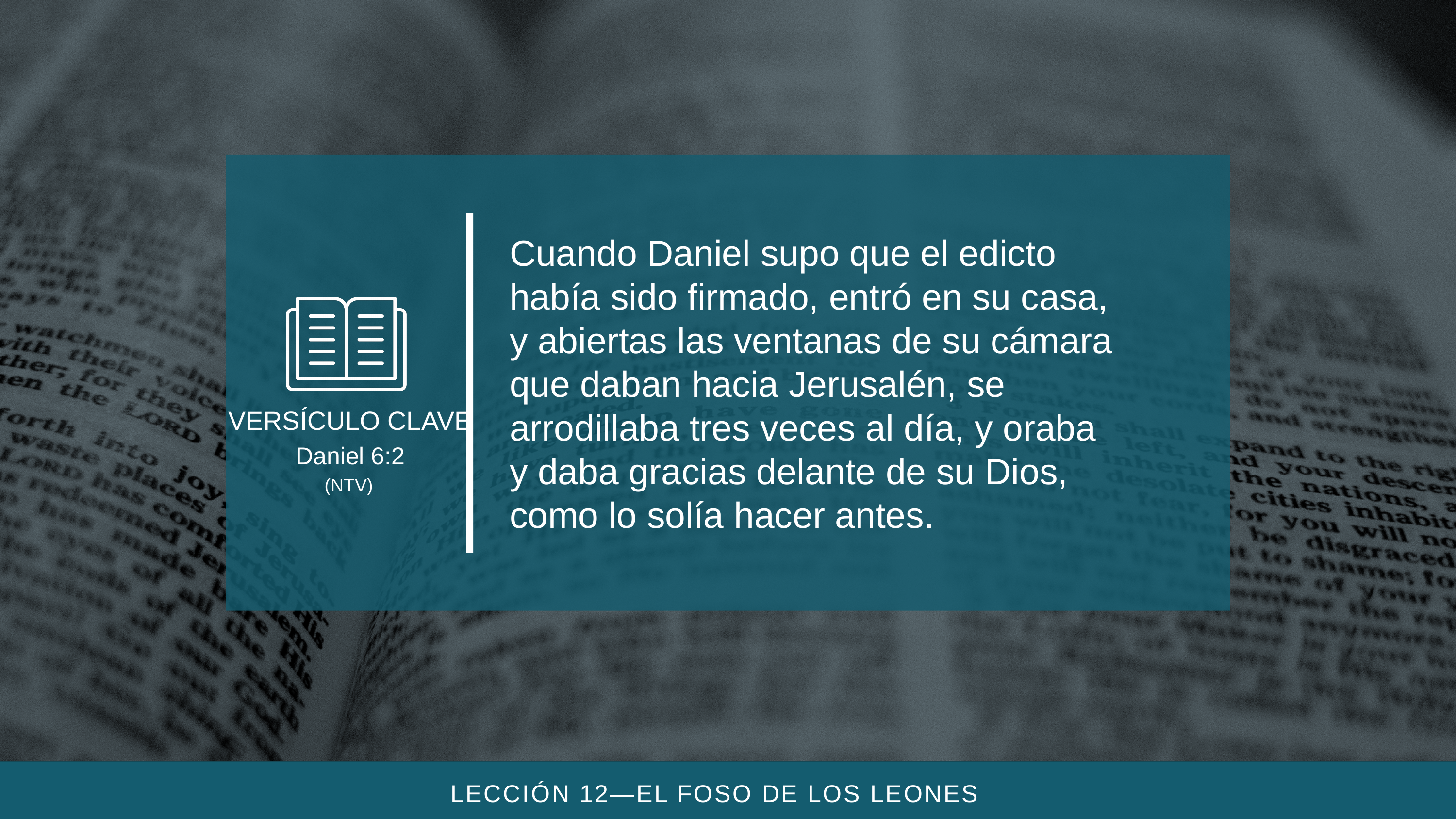

Cuando Daniel supo que el edicto había sido firmado, entró en su casa, y abiertas las ventanas de su cámara que daban hacia Jerusalén, se arrodillaba tres veces al día, y oraba y daba gracias delante de su Dios, como lo solía hacer antes.
(NTV)